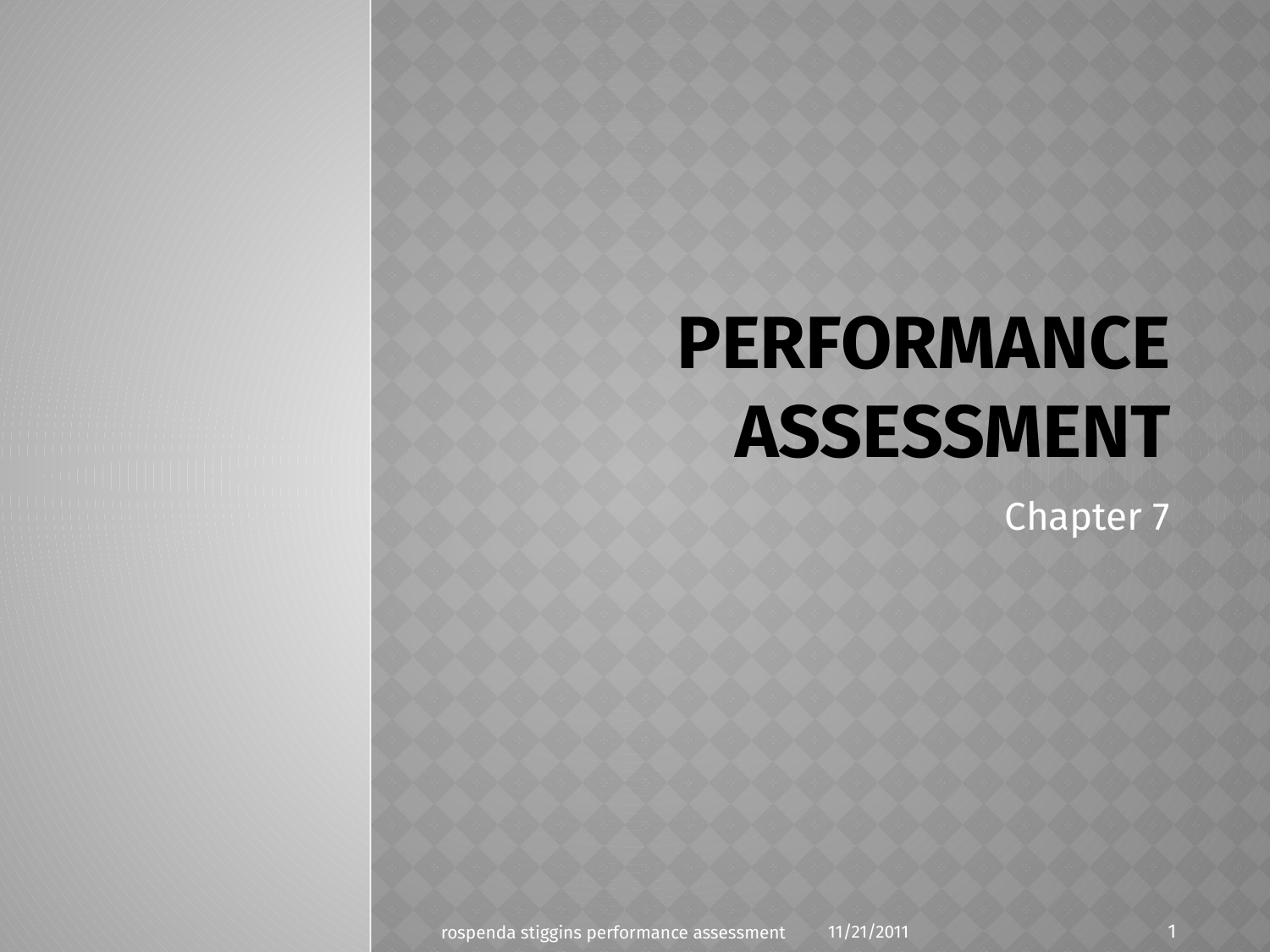

# Performance Assessment
Chapter 7
1
rospenda stiggins performance assessment
11/21/2011